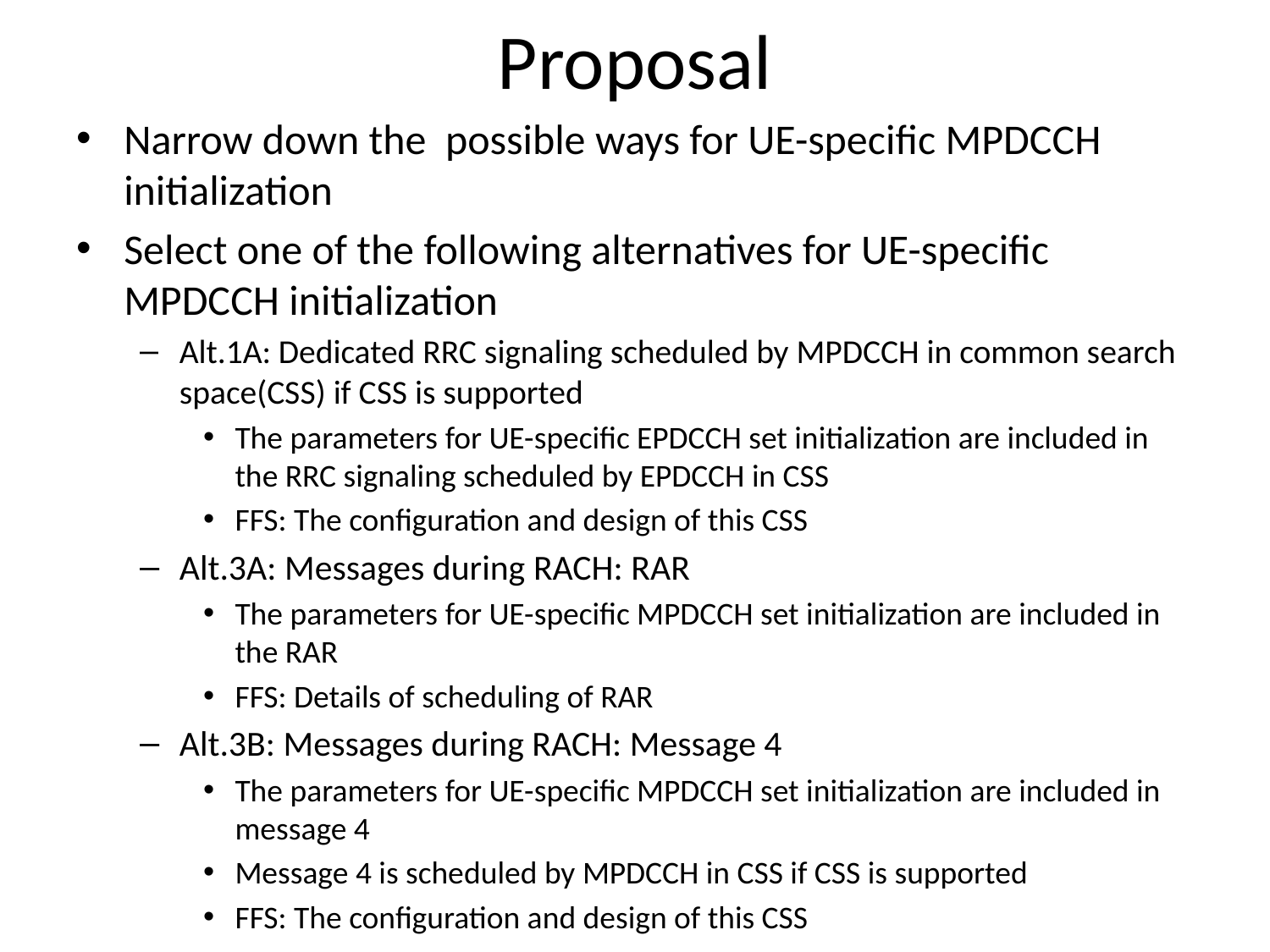

# Proposal
Narrow down the  possible ways for UE-specific MPDCCH initialization
Select one of the following alternatives for UE-specific MPDCCH initialization
Alt.1A: Dedicated RRC signaling scheduled by MPDCCH in common search space(CSS) if CSS is supported
The parameters for UE-specific EPDCCH set initialization are included in the RRC signaling scheduled by EPDCCH in CSS
FFS: The configuration and design of this CSS
Alt.3A: Messages during RACH: RAR
The parameters for UE-specific MPDCCH set initialization are included in the RAR
FFS: Details of scheduling of RAR
Alt.3B: Messages during RACH: Message 4
The parameters for UE-specific MPDCCH set initialization are included in message 4
Message 4 is scheduled by MPDCCH in CSS if CSS is supported
FFS: The configuration and design of this CSS